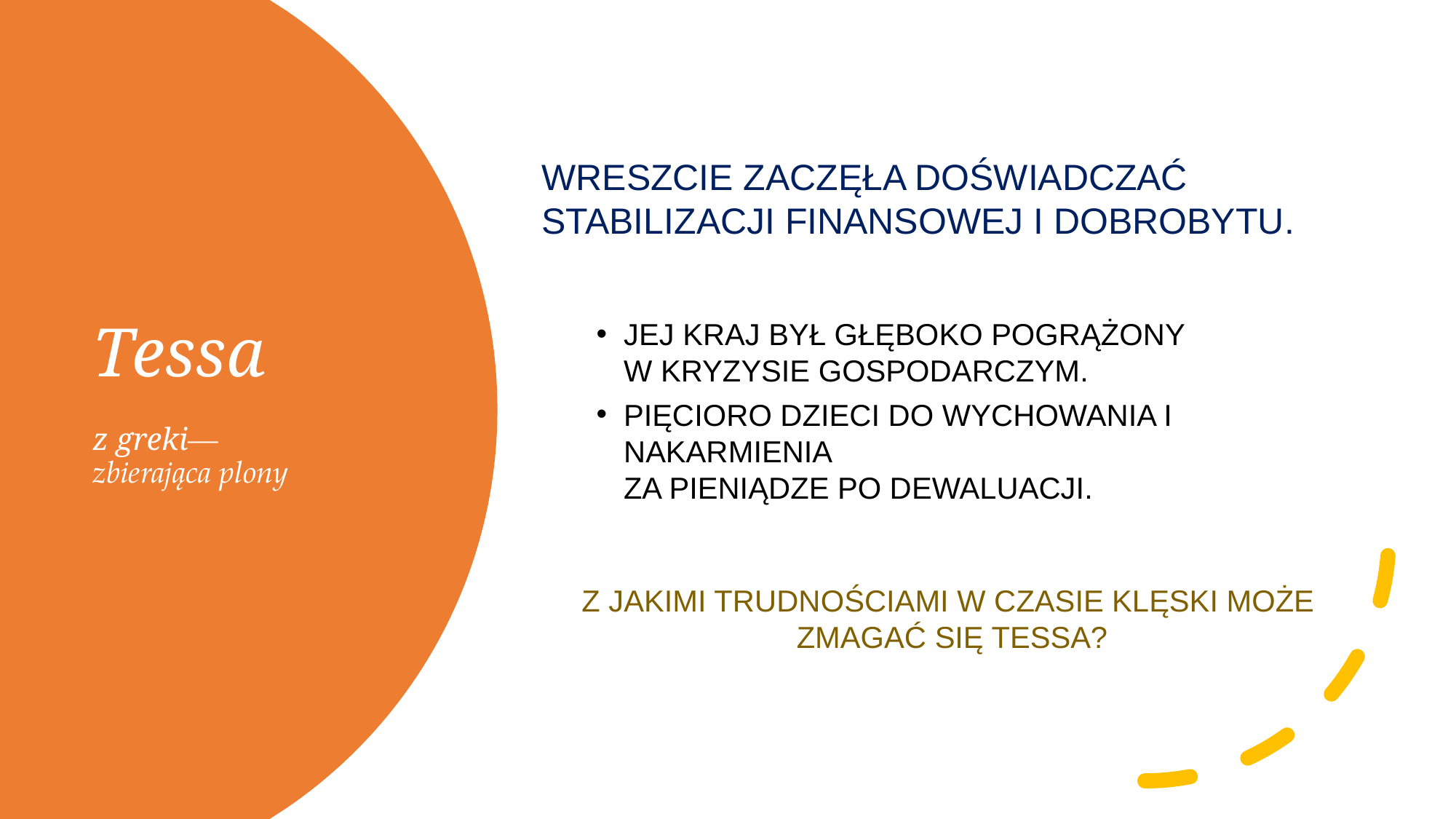

WRESZCIE ZACZĘŁA DOŚWIADCZAĆ STABILIZACJI FINANSOWEJ I DOBROBYTU.

JEJ KRAJ BYŁ GŁĘBOKO POGRĄŻONY
W KRYZYSIE GOSPODARCZYM.
PIĘCIORO DZIECI DO WYCHOWANIA I NAKARMIENIA
ZA PIENIĄDZE PO DEWALUACJI.

Z JAKIMI TRUDNOŚCIAMI W CZASIE KLĘSKI MOŻE
ZMAGAĆ SIĘ TESSA?
# Tessa z greki— zbierająca plony